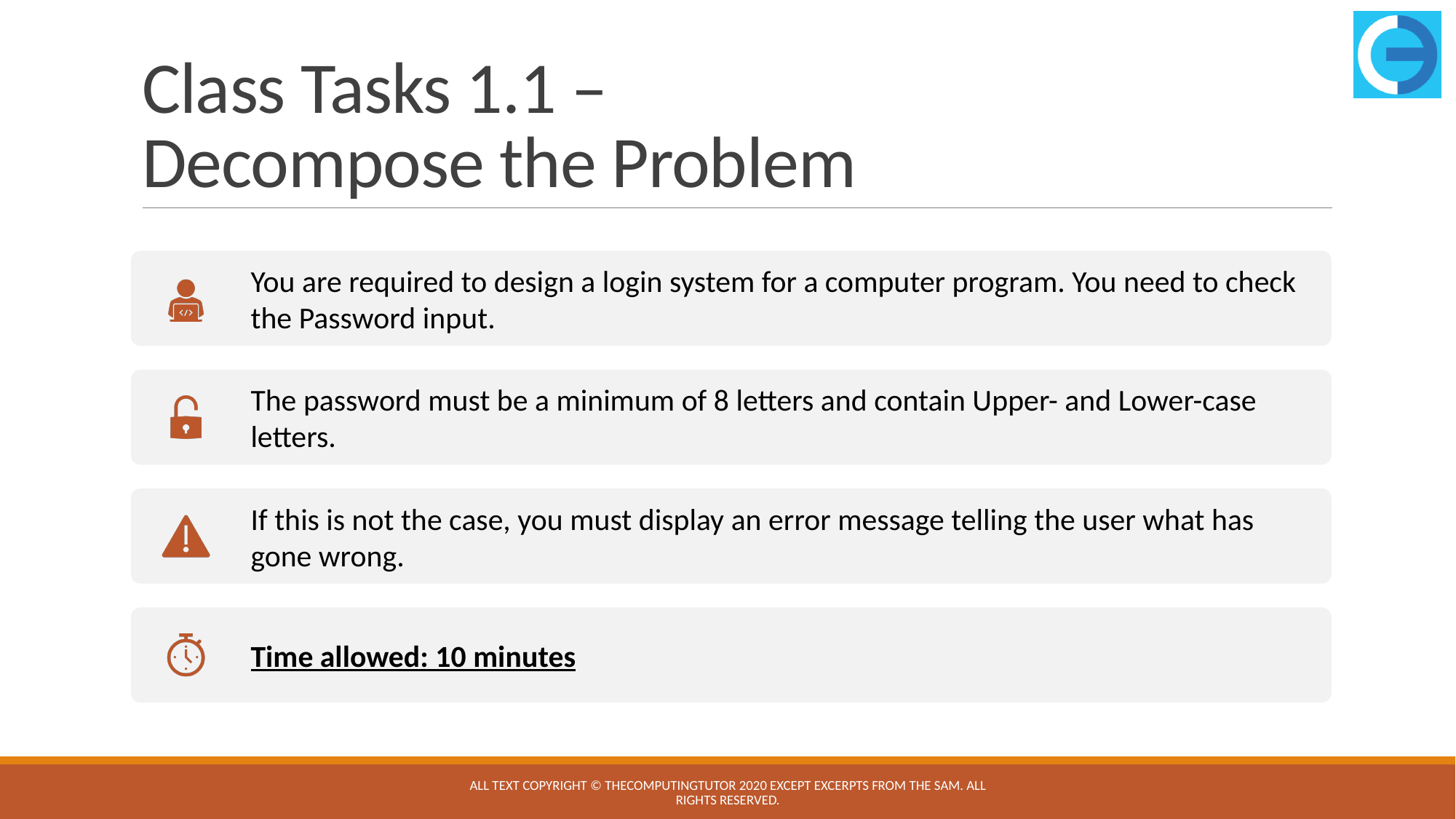

# Class Tasks 1.1 – Decompose the Problem
You are required to design a login system for a computer program. You need to check the Password input.
The password must be a minimum of 8 letters and contain Upper- and Lower-case letters.
If this is not the case, you must display an error message telling the user what has gone wrong.
Time allowed: 10 minutes
All text copyright © TheComputingTutor 2020 except excerpts from the SAM. All rights Reserved.